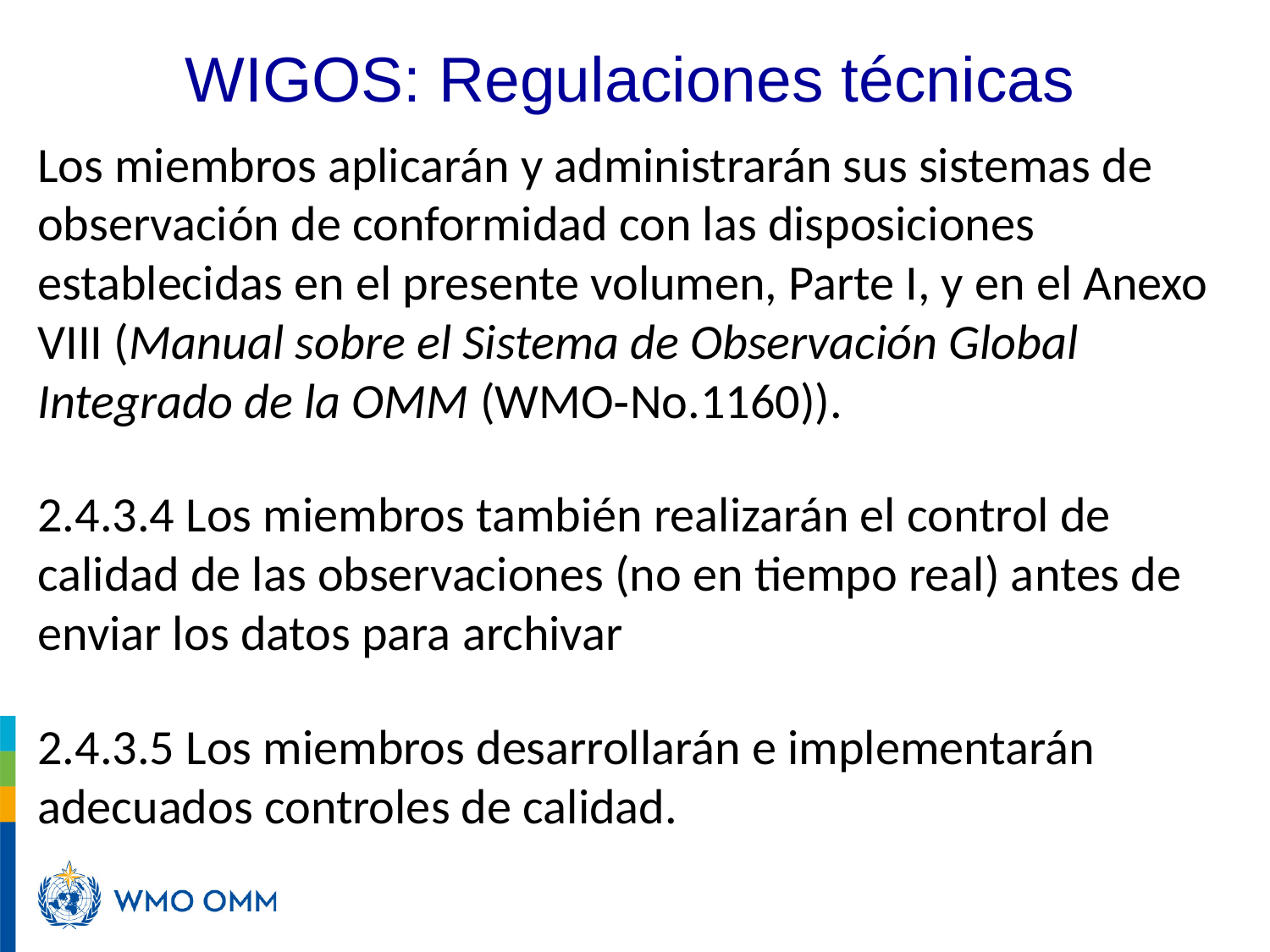

WIGOS: Regulaciones técnicas
Los miembros aplicarán y administrarán sus sistemas de observación de conformidad con las disposiciones establecidas en el presente volumen, Parte I, y en el Anexo VIII (Manual sobre el Sistema de Observación Global Integrado de la OMM (WMO‑No.1160)).

2.4.3.4 Los miembros también realizarán el control de calidad de las observaciones (no en tiempo real) antes de enviar los datos para archivar

2.4.3.5 Los miembros desarrollarán e implementarán adecuados controles de calidad.